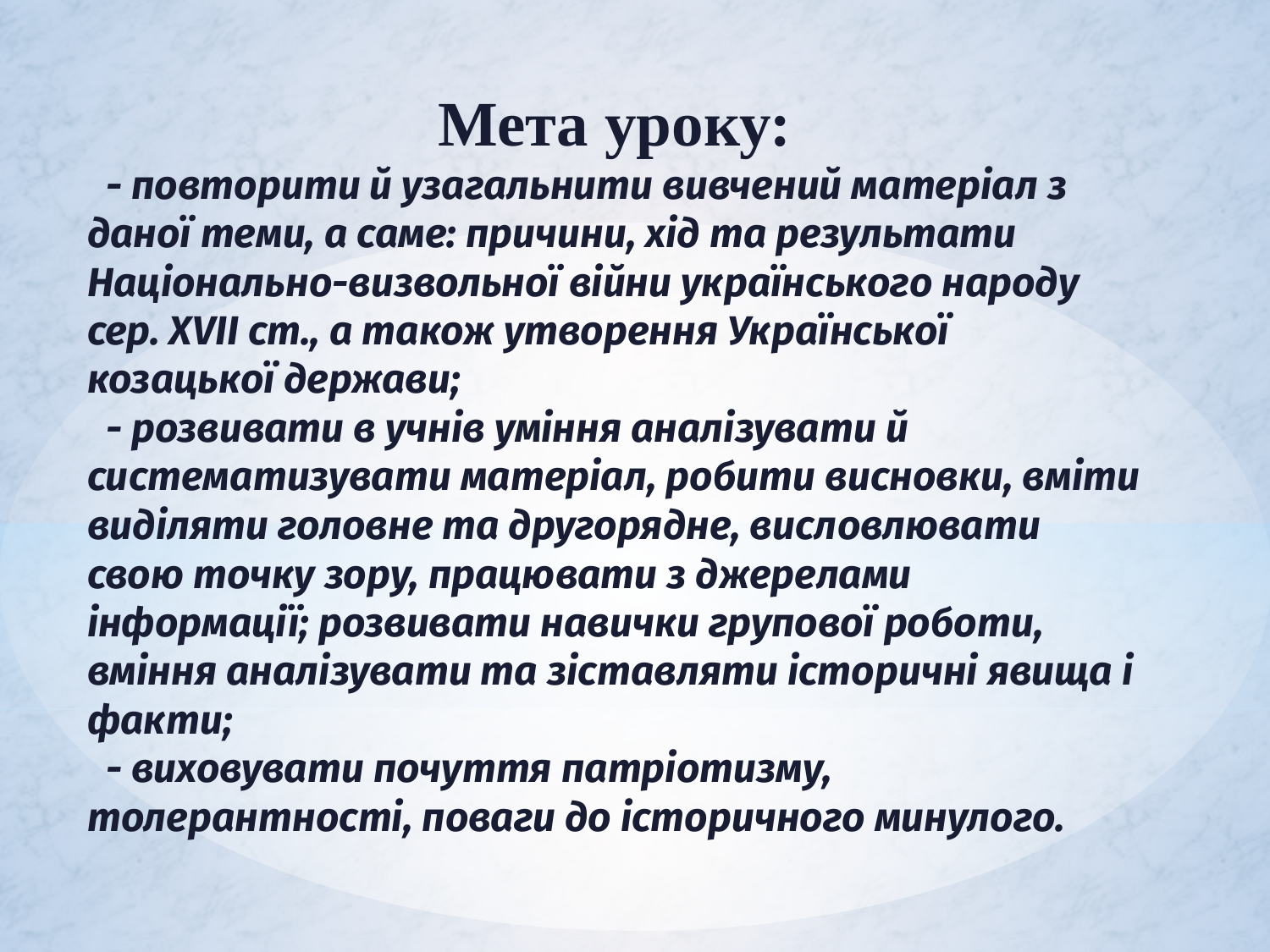

Мета уроку:
  - повторити й узагальнити вивчений матеріал з даної теми, а саме: причини, хід та результати Національно-визвольної війни українського народу сер. XVII ст., а також утворення Української козацької держави;
  - розвивати в учнів уміння аналізувати й систематизувати матеріал, робити висновки, вміти виділяти головне та другорядне, висловлювати свою точку зору, працювати з джерелами інформації; розвивати навички групової роботи, вміння аналізувати та зіставляти історичні явища і факти;
  - виховувати почуття патріотизму, толерантності, поваги до історичного минулого.